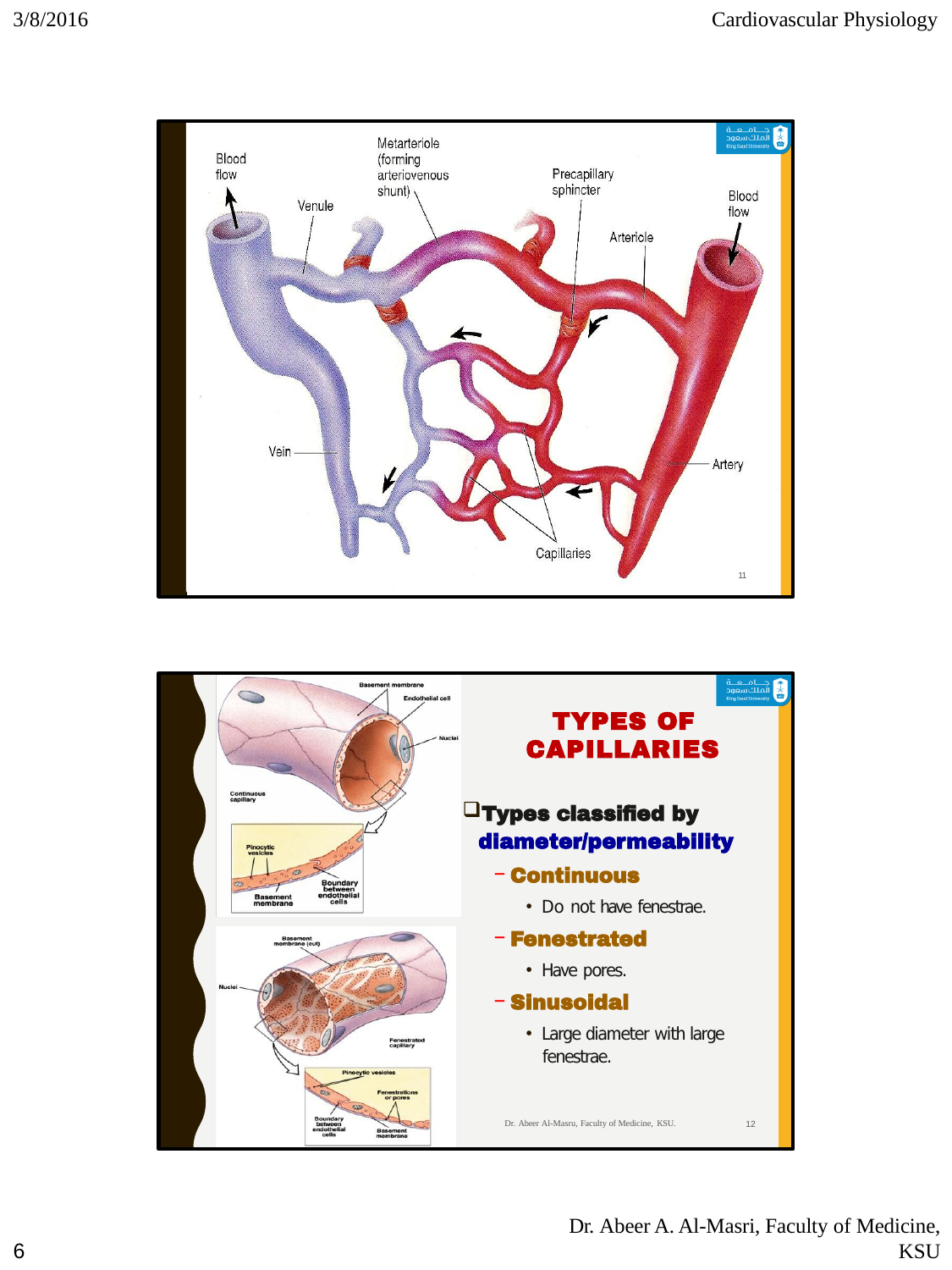

3/8/2016
Cardiovascular Physiology

11

TYPES OF
CAPILLARIES

Types classified by  diameter/permeability
Continuous
Do not have fenestrae.
Fenestrated
Have pores.
Sinusoidal
Large diameter with large
fenestrae.

Dr. Abeer Al-Masru, Faculty of Medicine, KSU.
12
Dr. Abeer A. Al-Masri, Faculty of Medicine,
KSU
6